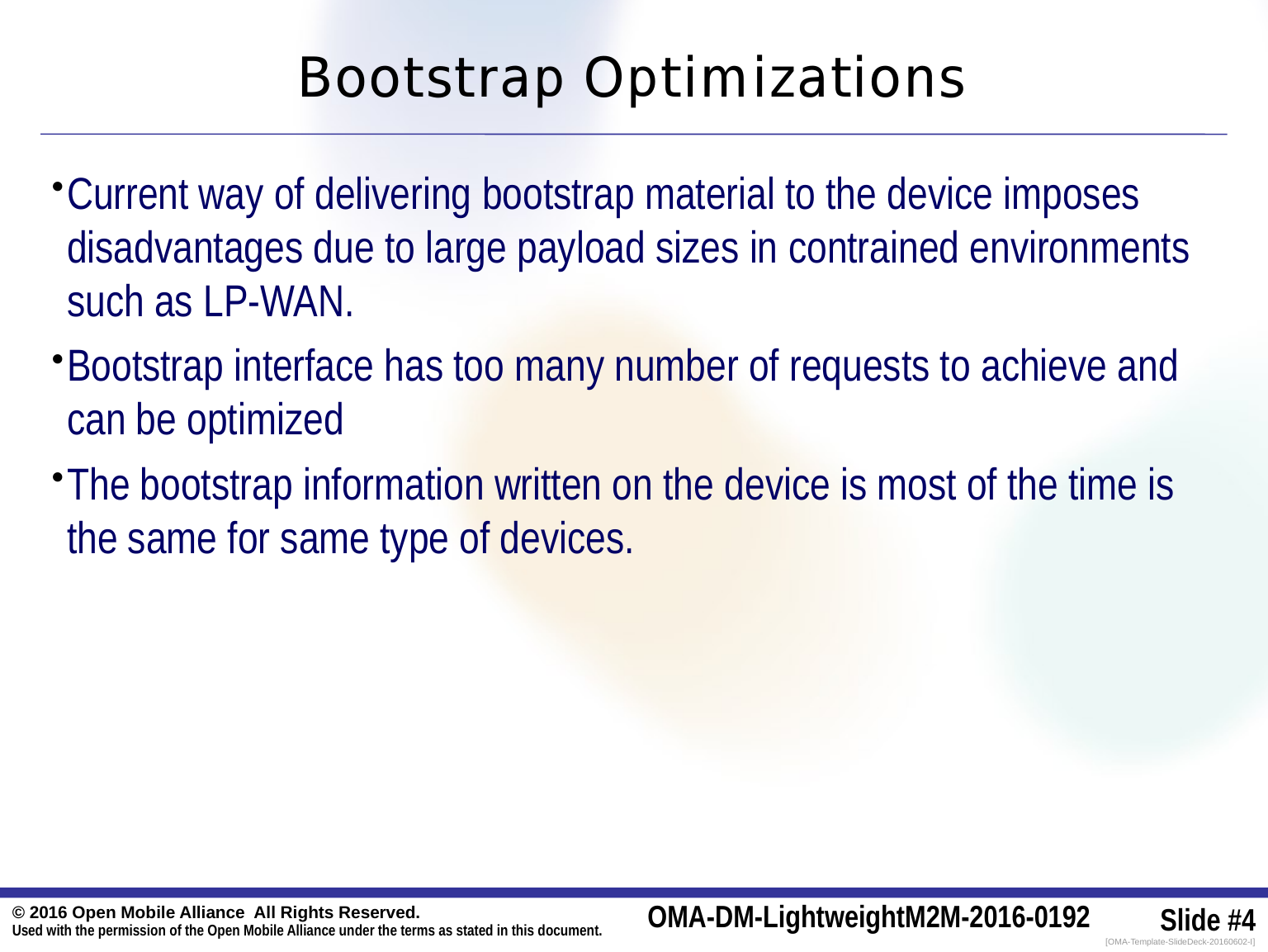

# Bootstrap Optimizations
Current way of delivering bootstrap material to the device imposes disadvantages due to large payload sizes in contrained environments such as LP-WAN.
Bootstrap interface has too many number of requests to achieve and can be optimized
The bootstrap information written on the device is most of the time is the same for same type of devices.